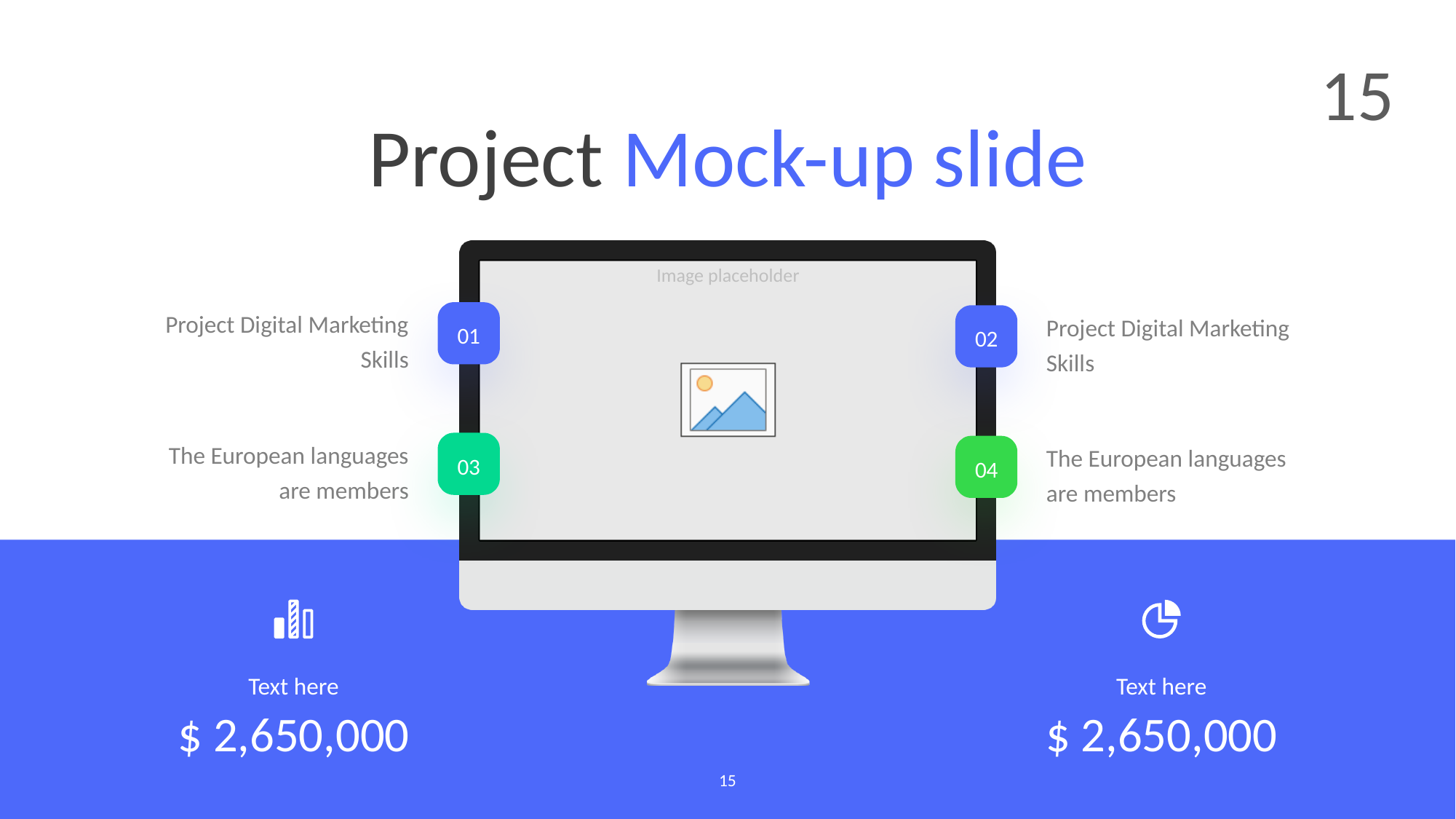

15
Project Mock-up slide

Project Digital Marketing Skills
Project Digital Marketing Skills

01

02
The European languages are members
The European languages are members

03

04

Text here
Text here
$ 2,650,000
$ 2,650,000